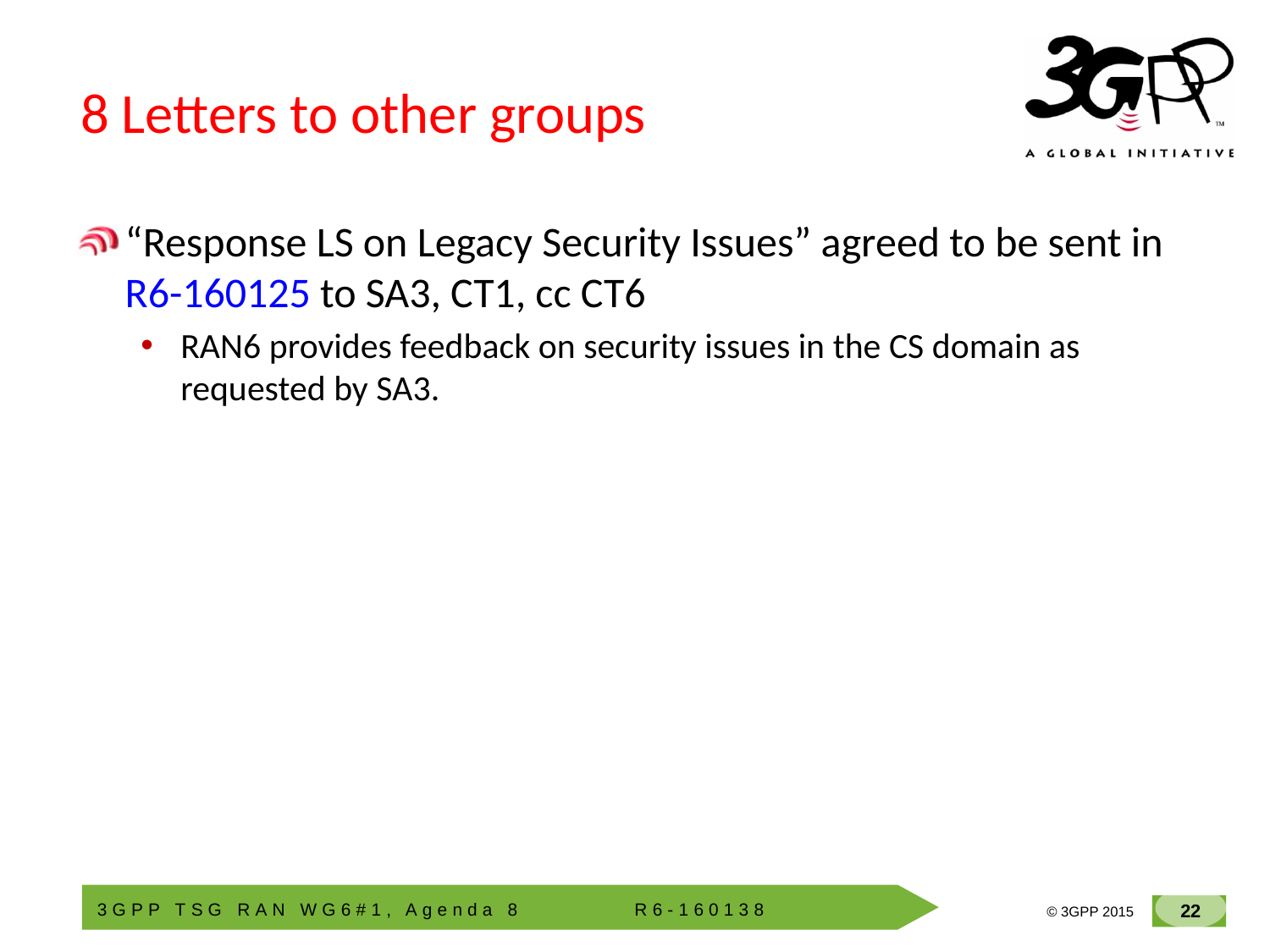

# 8 Letters to other groups
“Response LS on Legacy Security Issues” agreed to be sent in R6-160125 to SA3, CT1, cc CT6
RAN6 provides feedback on security issues in the CS domain as requested by SA3.